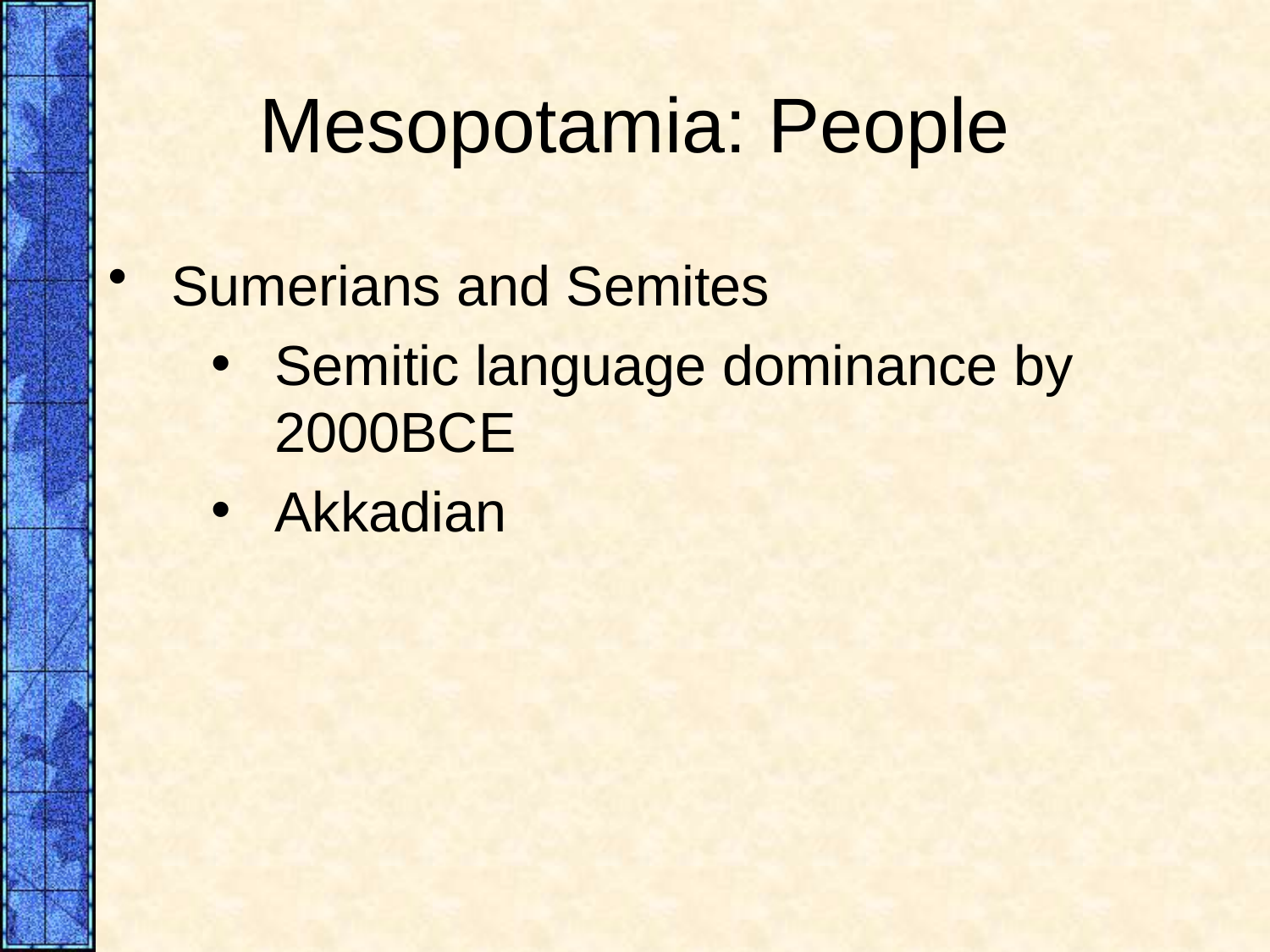

# Mesopotamia: People
Sumerians and Semites
Semitic language dominance by 2000BCE
Akkadian